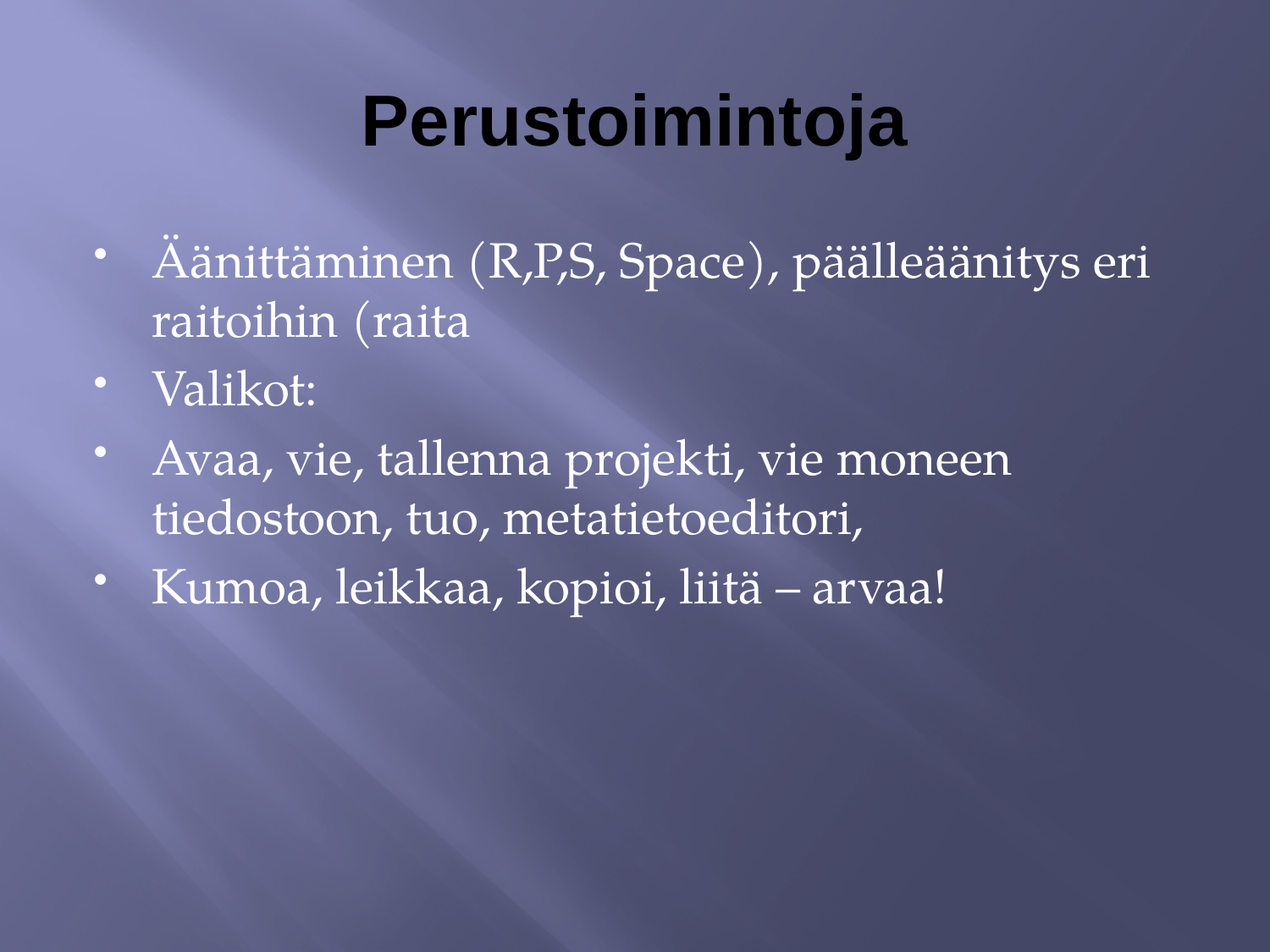

# Perustoimintoja
Äänittäminen (R,P,S, Space), päälleäänitys eri raitoihin (raita
Valikot:
Avaa, vie, tallenna projekti, vie moneen tiedostoon, tuo, metatietoeditori,
Kumoa, leikkaa, kopioi, liitä – arvaa!